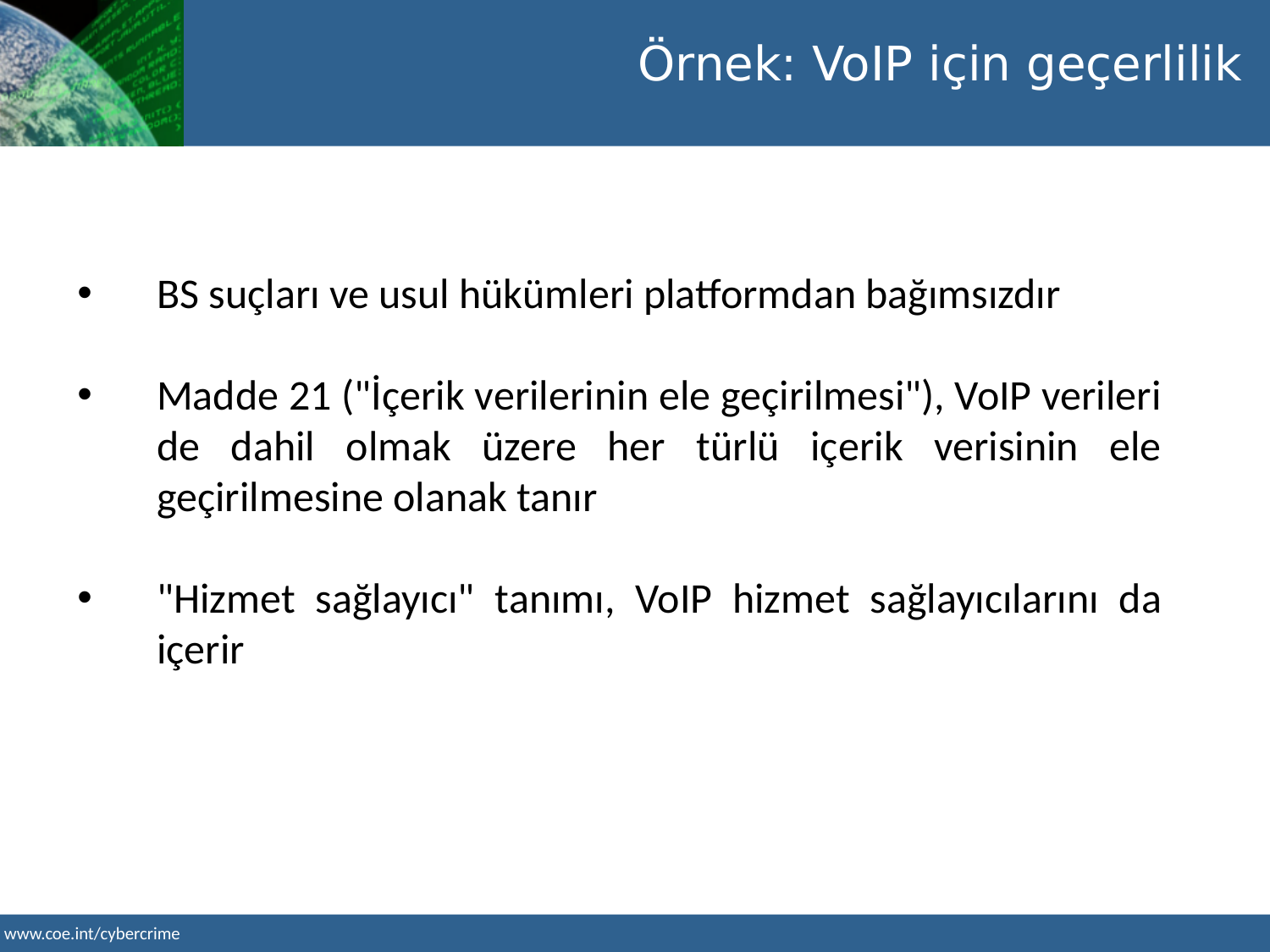

Örnek: VoIP için geçerlilik
BS suçları ve usul hükümleri platformdan bağımsızdır

Madde 21 ("İçerik verilerinin ele geçirilmesi"), VoIP verileri de dahil olmak üzere her türlü içerik verisinin ele geçirilmesine olanak tanır

"Hizmet sağlayıcı" tanımı, VoIP hizmet sağlayıcılarını da içerir